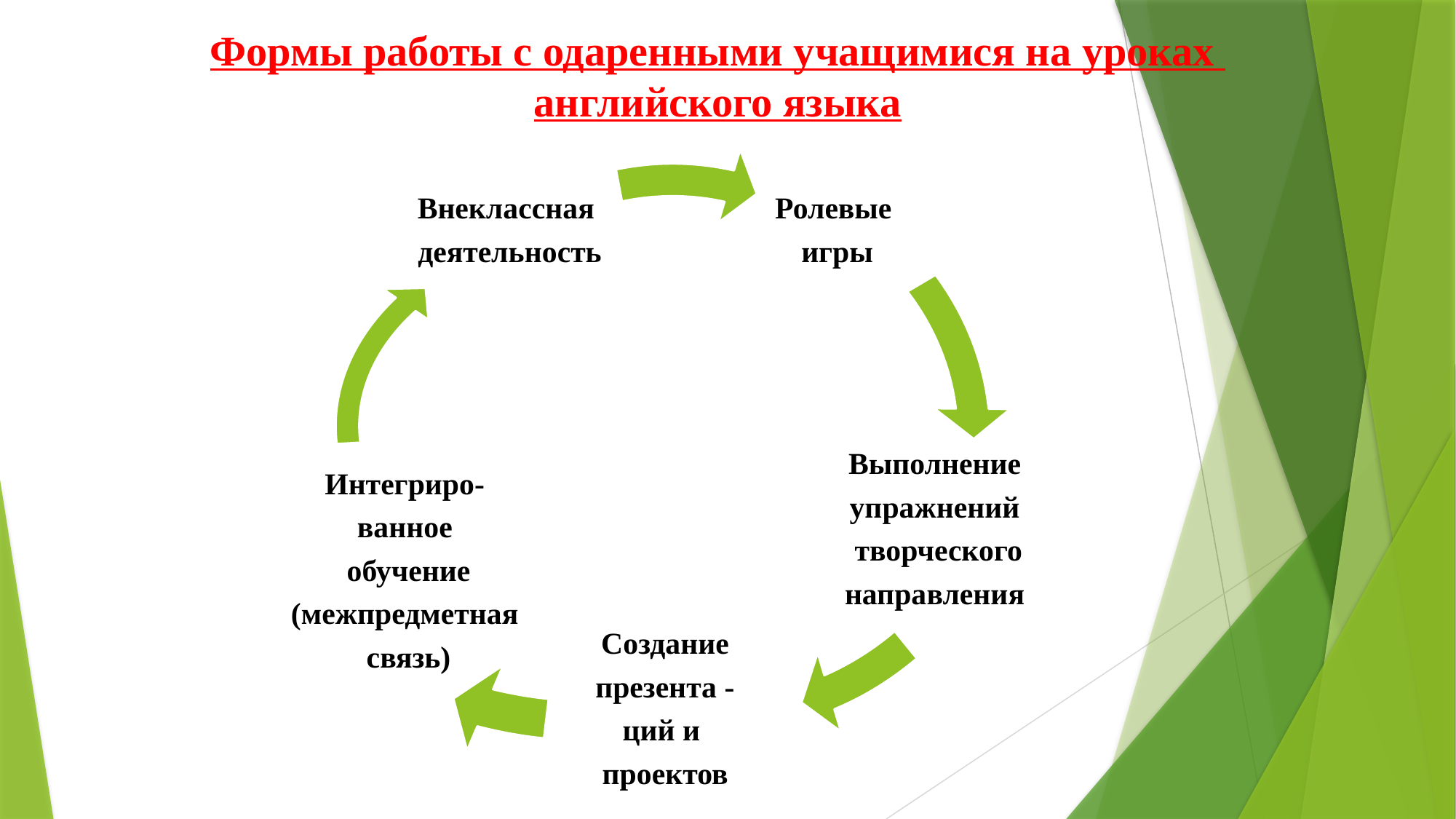

Формы работы с одаренными учащимися на уроках
английского языка

Ролевые
 игры
Выполнение
упражнений
 творческого
направления

Создание
презента -
ций и
проектов
Интегриро-
ванное
 обучение
(межпредметная
 связь)
Внеклассная
 деятельность